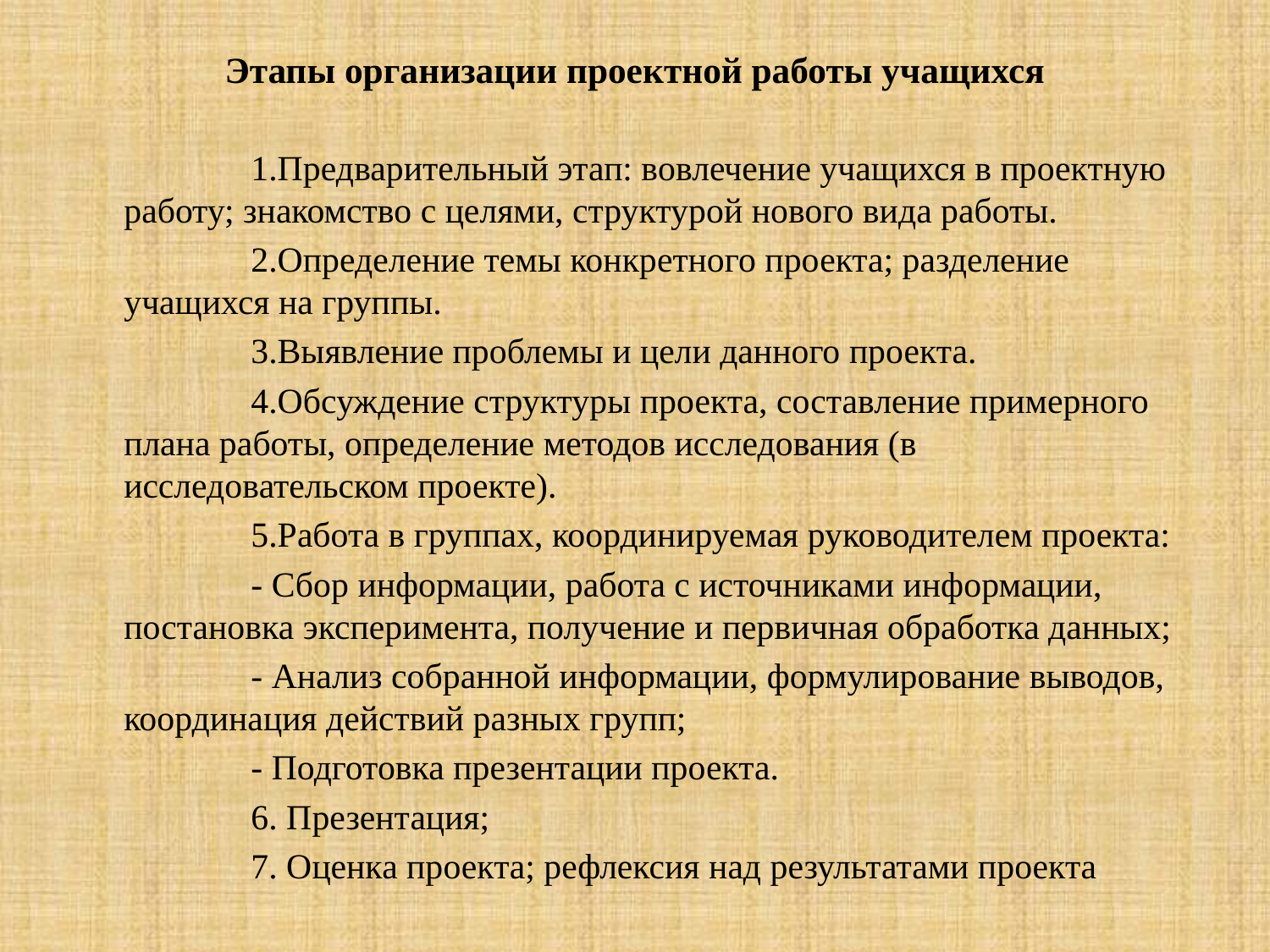

# Этапы организации проектной работы учащихся
		1.Предварительный этап: вовлечение учащихся в проектную работу; знакомство с целями, структурой нового вида работы.
		2.Определение темы конкретного проекта; разделение учащихся на группы.
		3.Выявление проблемы и цели данного проекта.
		4.Обсуждение структуры проекта, составление примерного плана работы, определение методов исследования (в исследовательском проекте).
		5.Работа в группах, координируемая руководителем проекта:
		- Сбор информации, работа с источниками информации, постановка эксперимента, получение и первичная обработка данных;
		- Анализ собранной информации, формулирование выводов, координация действий разных групп;
		- Подготовка презентации проекта.
		6. Презентация;
		7. Оценка проекта; рефлексия над результатами проекта